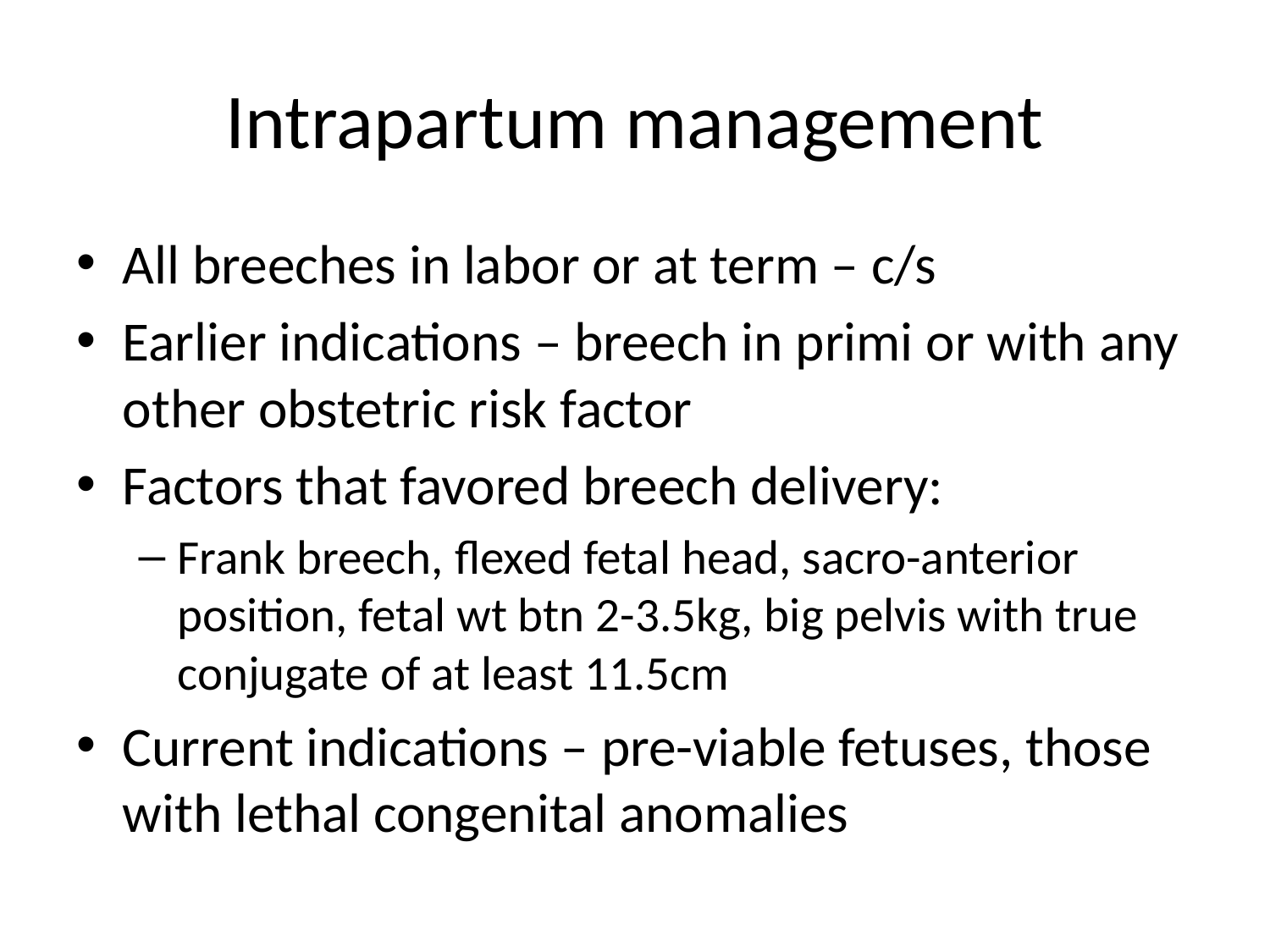

# Intrapartum management
All breeches in labor or at term – c/s
Earlier indications – breech in primi or with any other obstetric risk factor
Factors that favored breech delivery:
Frank breech, flexed fetal head, sacro-anterior position, fetal wt btn 2-3.5kg, big pelvis with true conjugate of at least 11.5cm
Current indications – pre-viable fetuses, those with lethal congenital anomalies